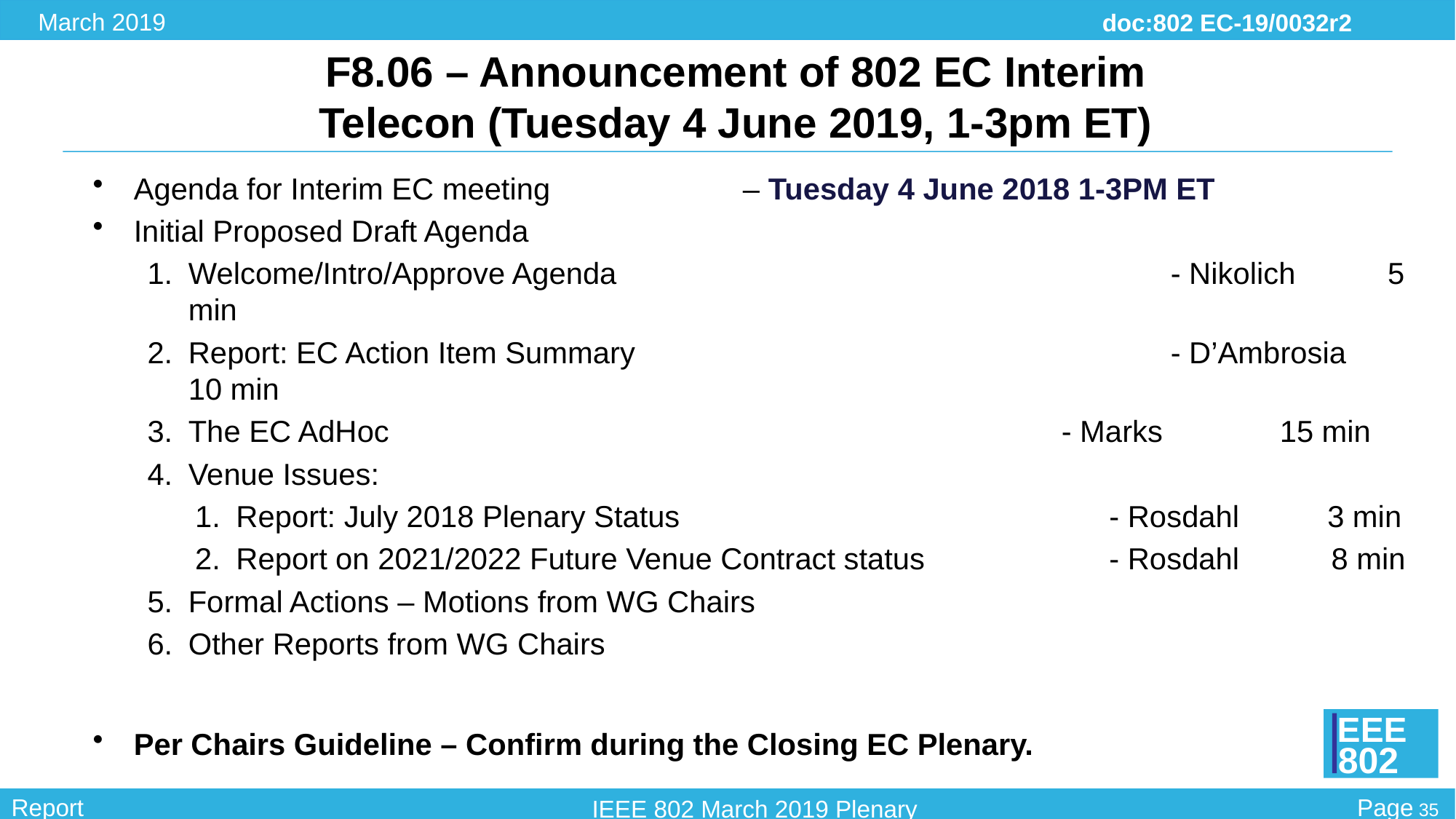

# F8.06 – Announcement of 802 EC Interim Telecon (Tuesday 4 June 2019, 1-3pm ET)
Agenda for Interim EC meeting                       – Tuesday 4 June 2018 1-3PM ET
Initial Proposed Draft Agenda
Welcome/Intro/Approve Agenda 	        				- Nikolich           5 min
Report: EC Action Item Summary					- D’Ambrosia 	10 min
The EC AdHoc 							- Marks		15 min
Venue Issues:
Report: July 2018 Plenary Status				- Rosdahl   	3 min
Report on 2021/2022 Future Venue Contract status		- Rosdahl           8 min
Formal Actions – Motions from WG Chairs
Other Reports from WG Chairs

Per Chairs Guideline – Confirm during the Closing EC Plenary.